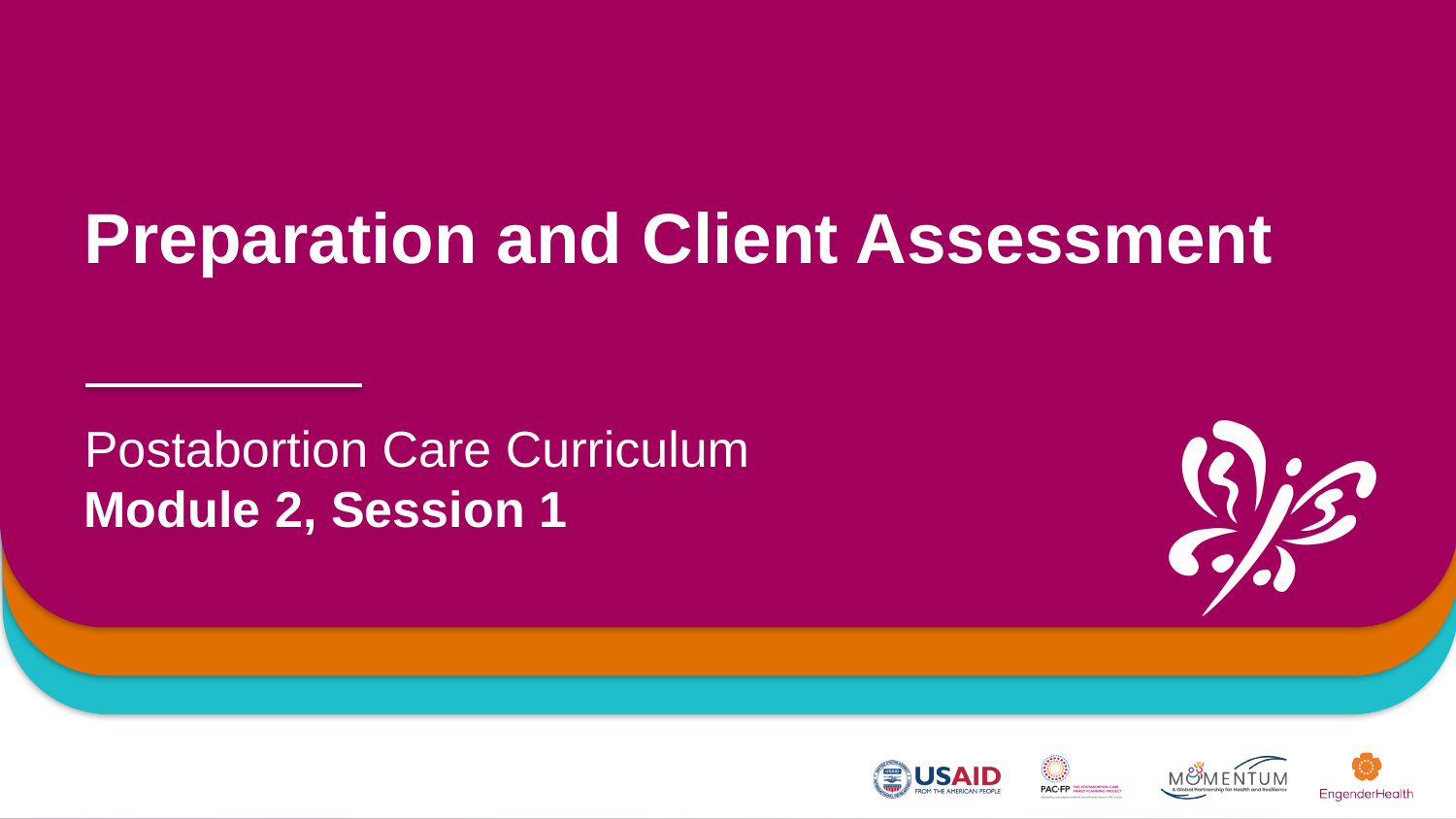

# Preparation and Client Assessment
Postabortion Care Curriculum
Module 2, Session 1